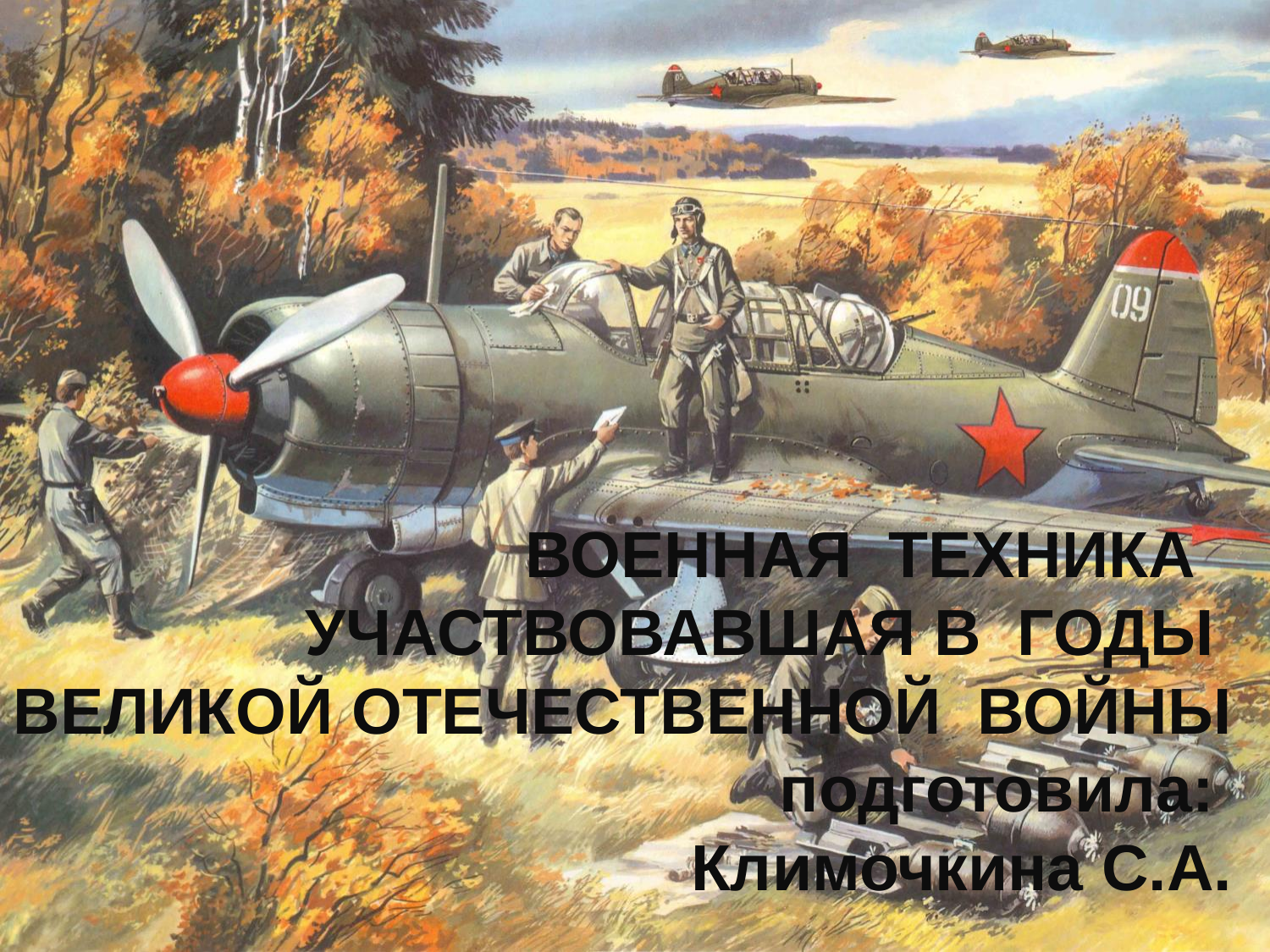

# ВОЕННАЯ  ТЕХНИКА   УЧАСТВОВАВШАЯ В  ГОДЫ  ВЕЛИКОЙ ОТЕЧЕСТВЕННОЙ  ВОЙНЫ подготовила: Климочкина С.А.